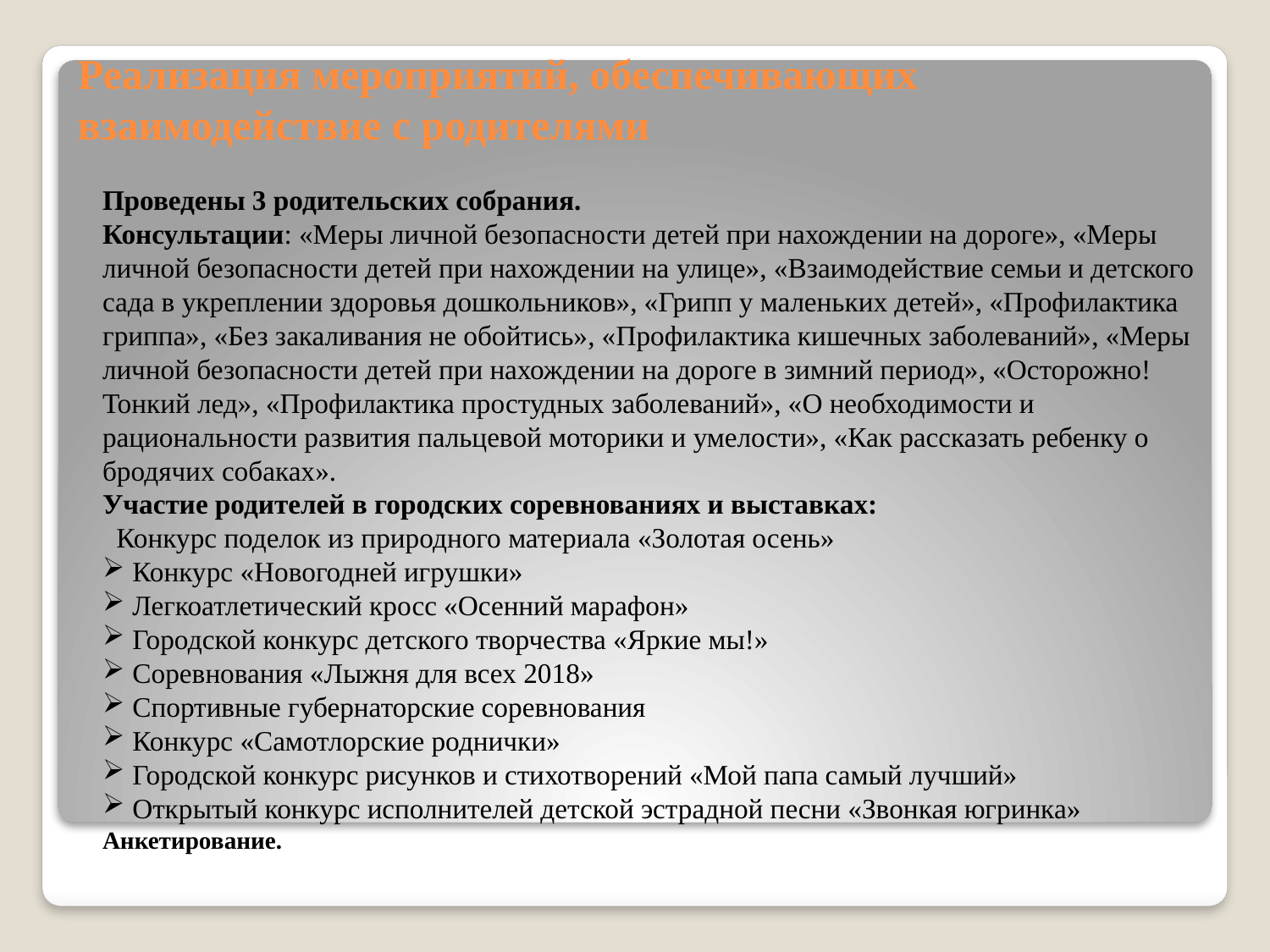

# Реализация мероприятий, обеспечивающих взаимодействие с родителями
Проведены 3 родительских собрания.
Консультации: «Меры личной безопасности детей при нахождении на дороге», «Меры личной безопасности детей при нахождении на улице», «Взаимодействие семьи и детского сада в укреплении здоровья дошкольников», «Грипп у маленьких детей», «Профилактика гриппа», «Без закаливания не обойтись», «Профилактика кишечных заболеваний», «Меры личной безопасности детей при нахождении на дороге в зимний период», «Осторожно! Тонкий лед», «Профилактика простудных заболеваний», «О необходимости и рациональности развития пальцевой моторики и умелости», «Как рассказать ребенку о бродячих собаках».
Участие родителей в городских соревнованиях и выставках:
  Конкурс поделок из природного материала «Золотая осень»
Конкурс «Новогодней игрушки»
Легкоатлетический кросс «Осенний марафон»
Городской конкурс детского творчества «Яркие мы!»
Соревнования «Лыжня для всех 2018»
Спортивные губернаторские соревнования
Конкурс «Самотлорские роднички»
Городской конкурс рисунков и стихотворений «Мой папа самый лучший»
Открытый конкурс исполнителей детской эстрадной песни «Звонкая югринка»
Анкетирование.